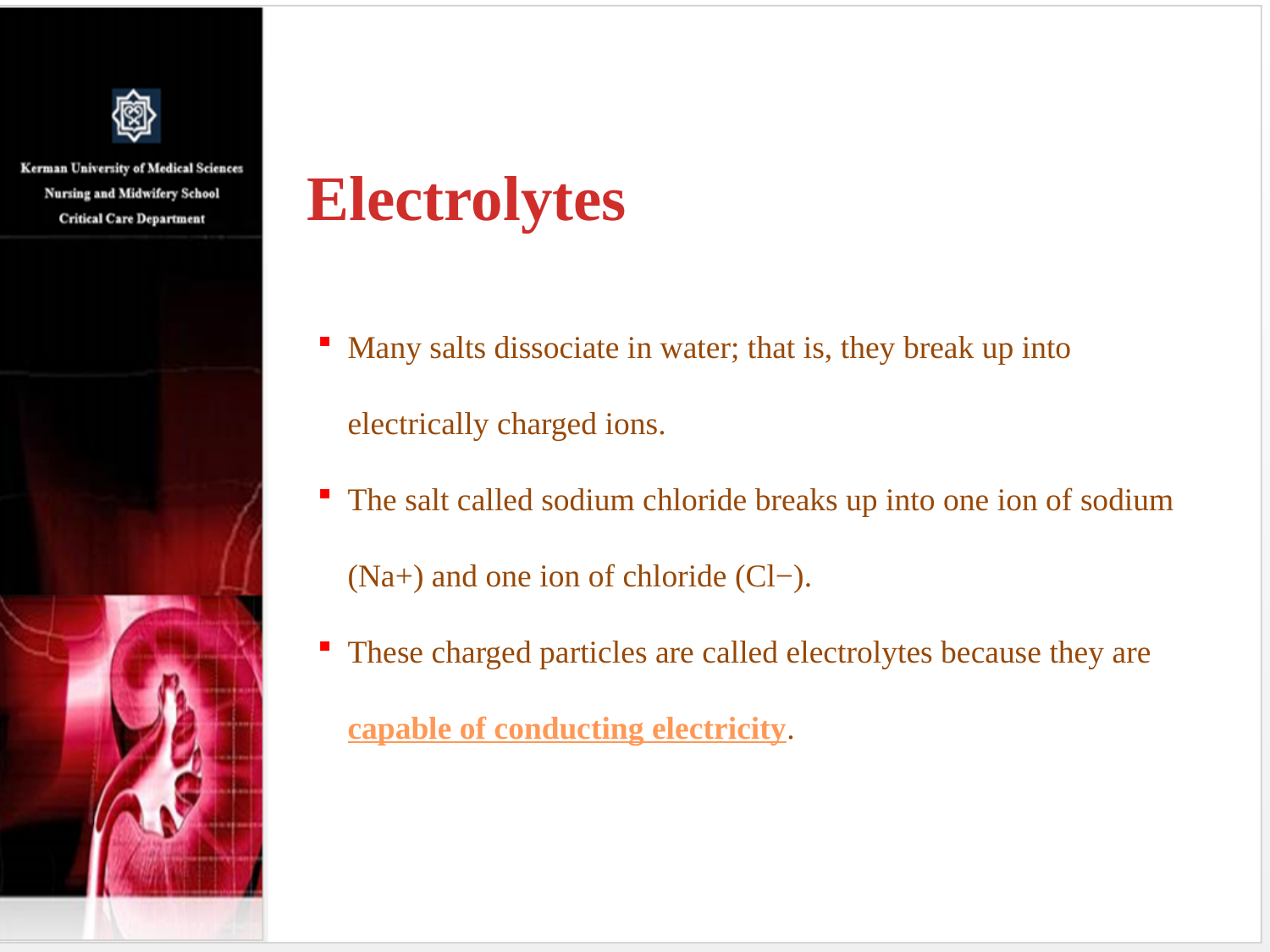

# Electrolytes
Many salts dissociate in water; that is, they break up into electrically charged ions.
The salt called sodium chloride breaks up into one ion of sodium (Na+) and one ion of chloride (Cl−).
These charged particles are called electrolytes because they are capable of conducting electricity.